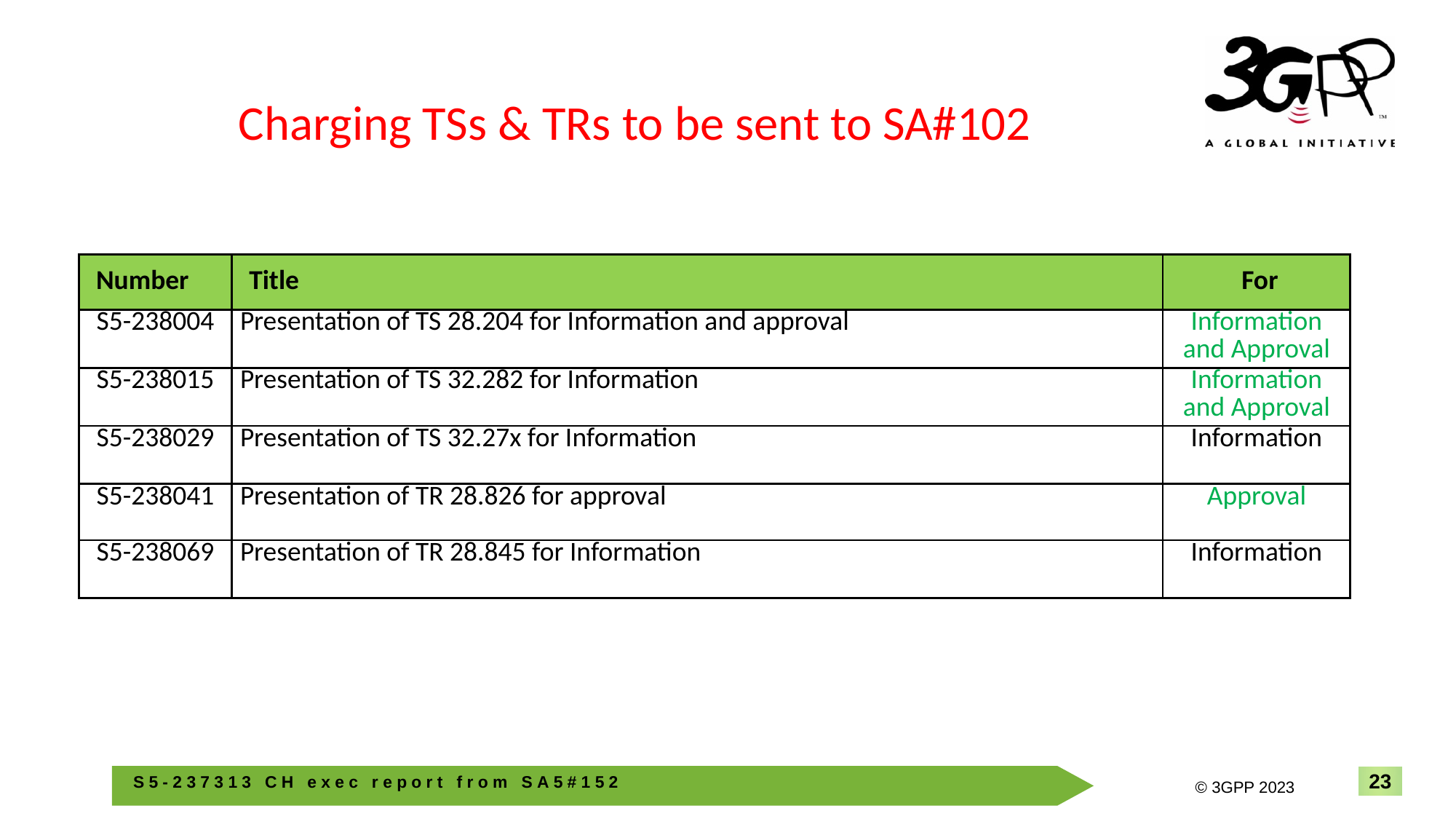

Charging TSs & TRs to be sent to SA#102
| Number | Title | For |
| --- | --- | --- |
| S5-238004 | Presentation of TS 28.204 for Information and approval | Information and Approval |
| S5-238015 | Presentation of TS 32.282 for Information | Information and Approval |
| S5-238029 | Presentation of TS 32.27x for Information | Information |
| S5-238041 | Presentation of TR 28.826 for approval | Approval |
| S5-238069 | Presentation of TR 28.845 for Information | Information |